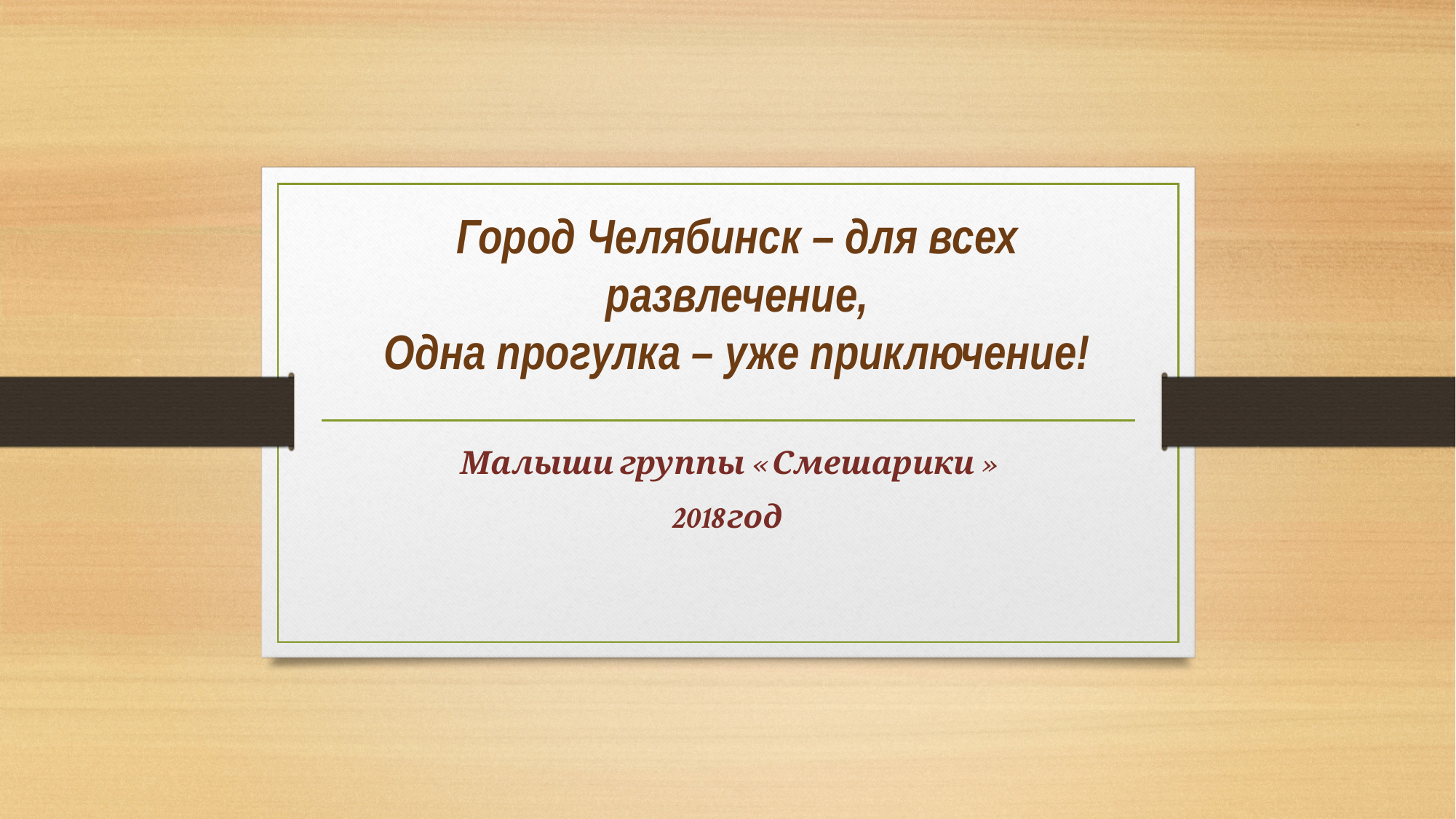

# Город Челябинск – для всех развлечение, Одна прогулка – уже приключение!
Малыши группы « Смешарики »
2018год